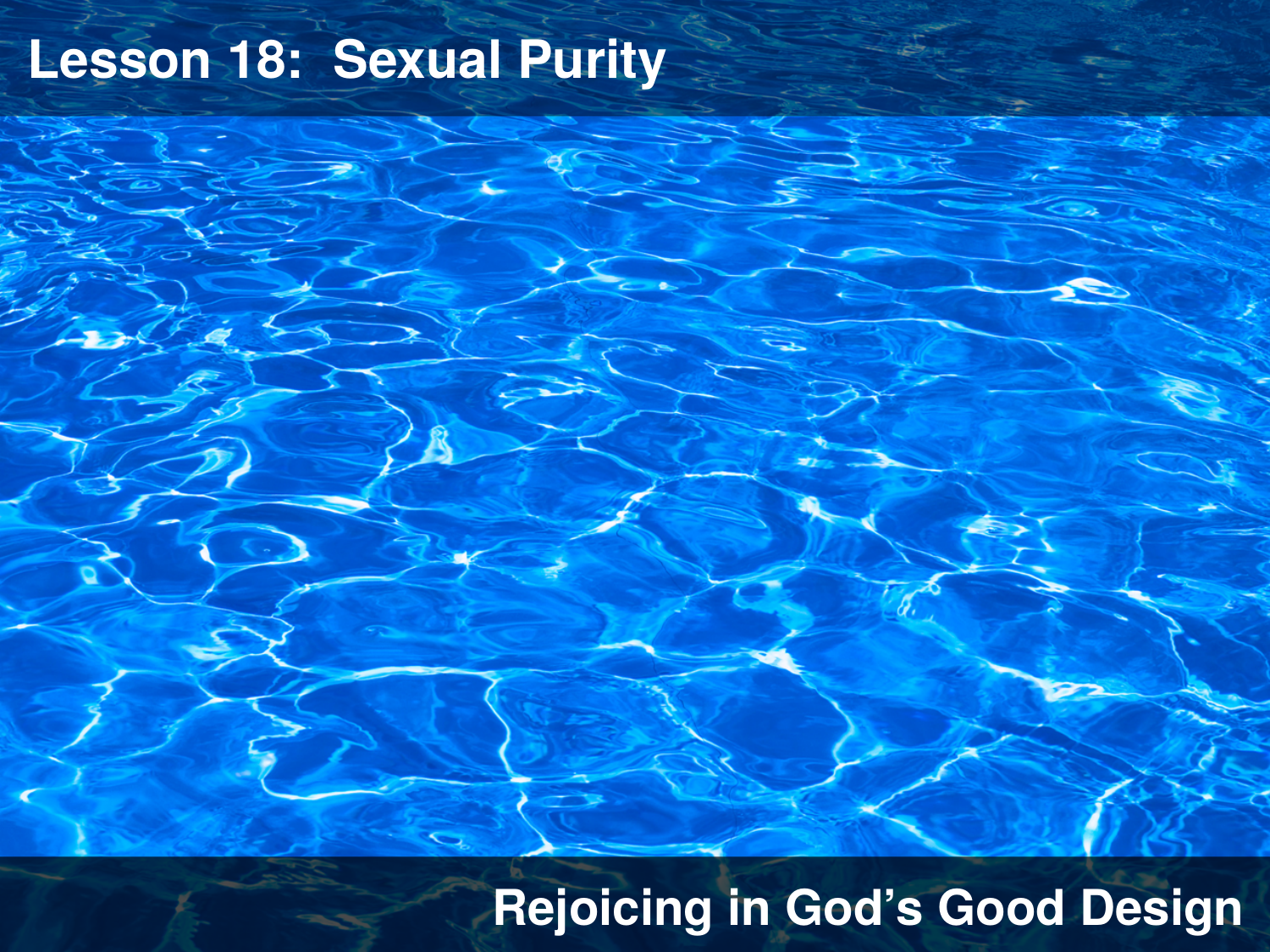

Lesson 18:  Sexual Purity
Rejoicing in God’s Good Design